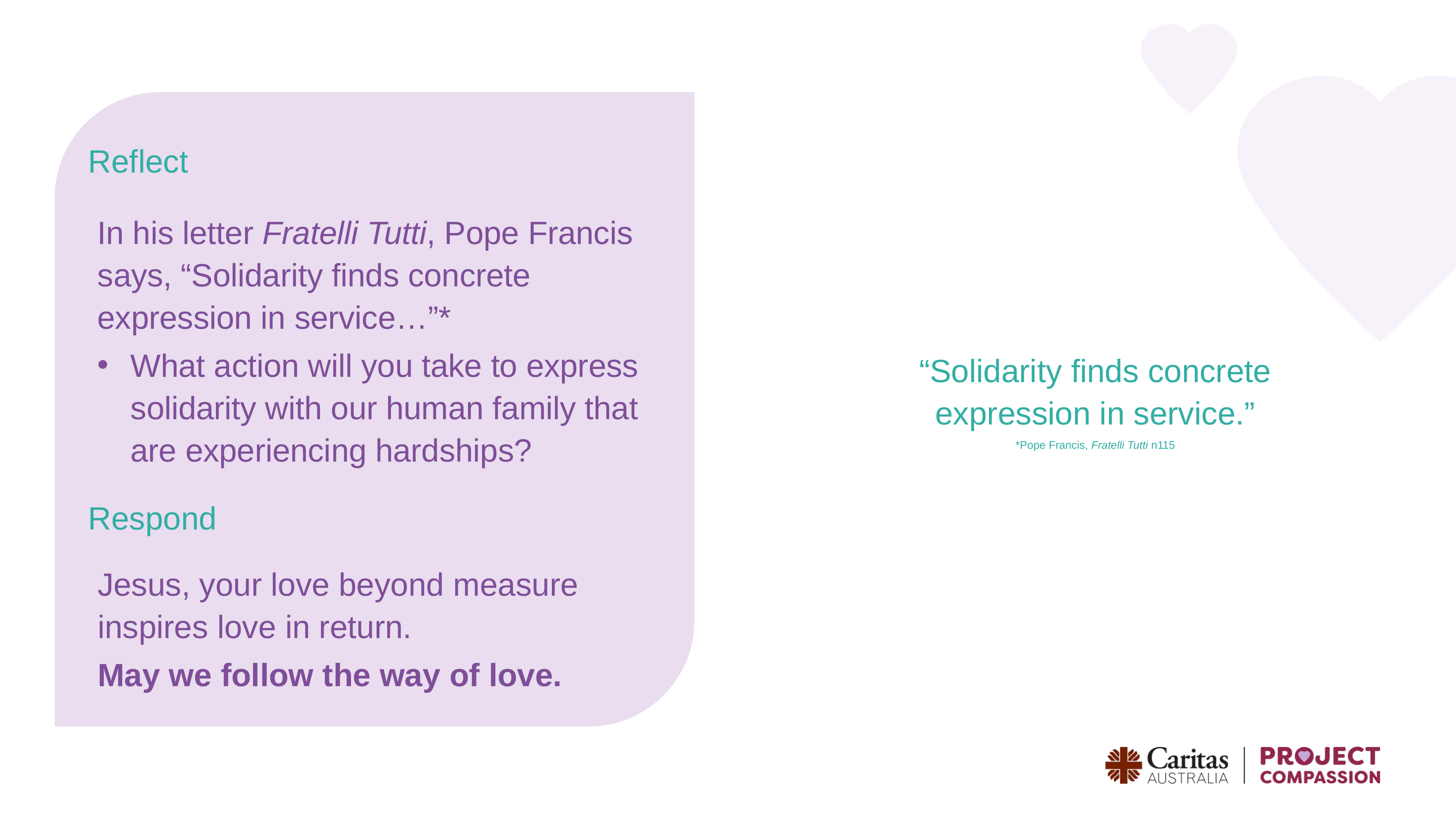

Reflect
In his letter Fratelli Tutti, Pope Francis says, “Solidarity finds concrete expression in service…”*
What action will you take to express solidarity with our human family that are experiencing hardships?
“Solidarity finds concrete expression in service.”
*Pope Francis, Fratelli Tutti n115
Respond
Jesus, your love beyond measure inspires love in return.
May we follow the way of love.